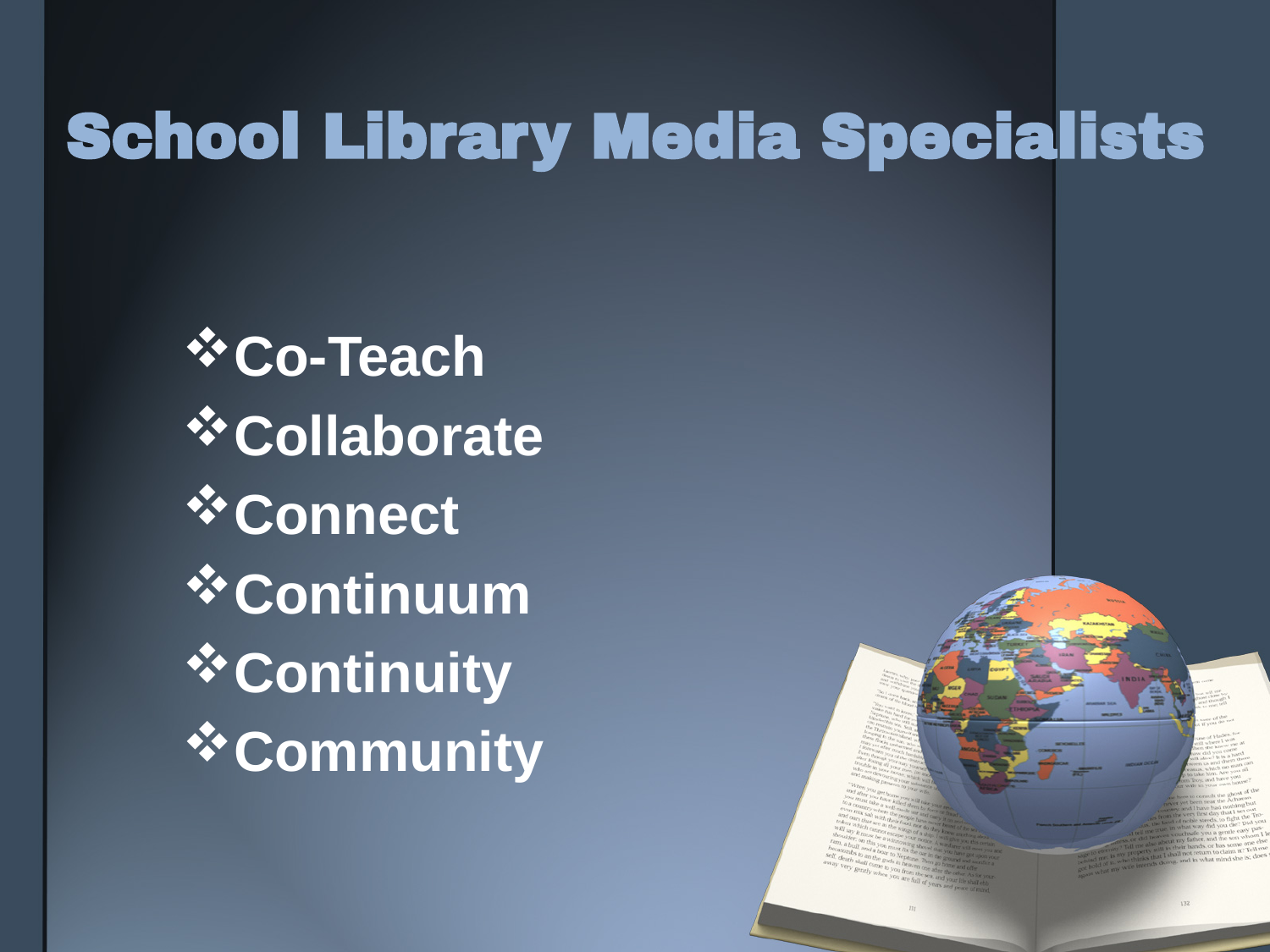

# School Library Media Specialists

Co-Teach
Collaborate
Connect
Continuum
Continuity
Community